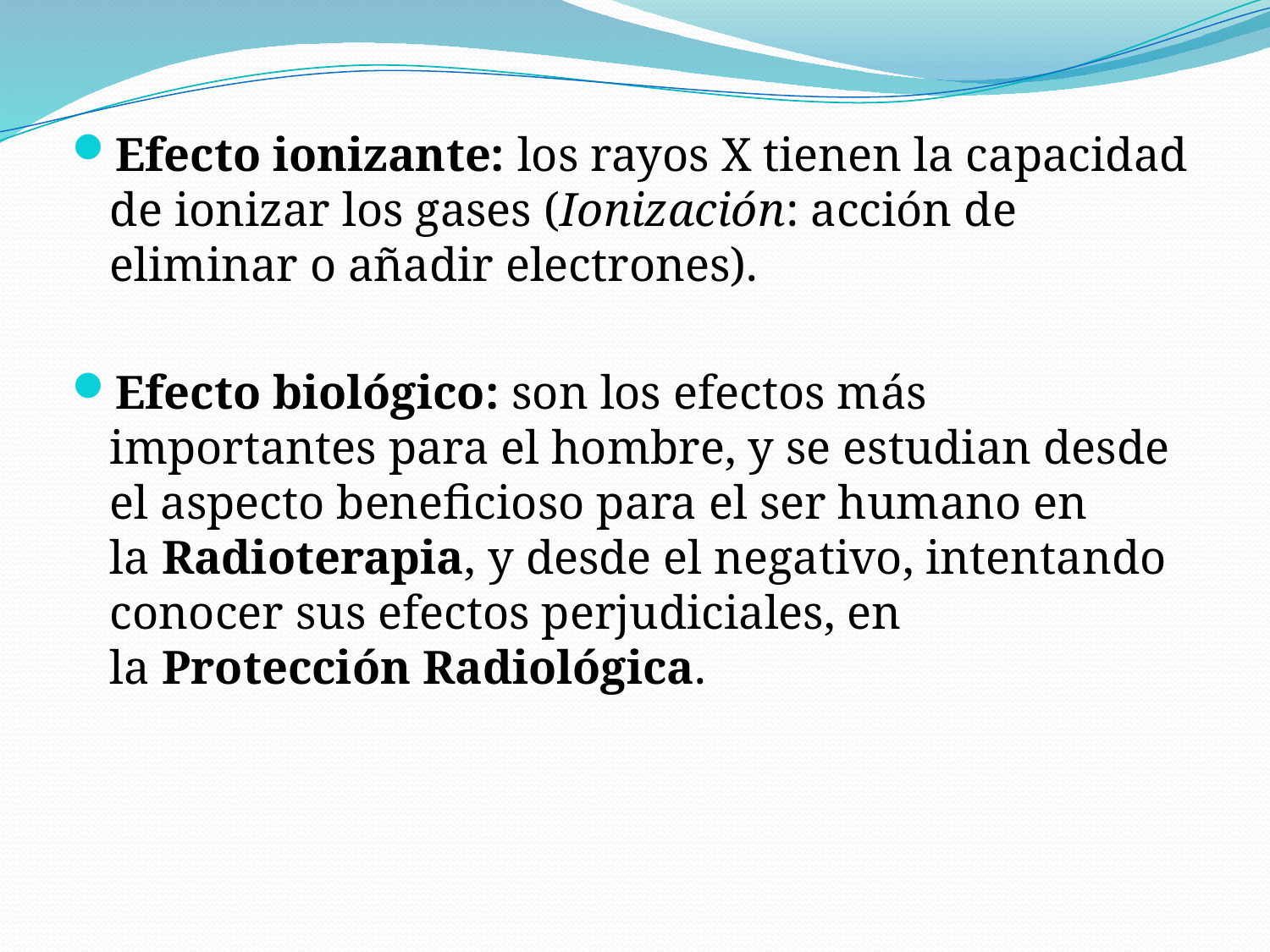

Efecto ionizante: los rayos X tienen la capacidad de ionizar los gases (Ionización: acción de eliminar o añadir electrones).

Efecto biológico: son los efectos más importantes para el hombre, y se estudian desde el aspecto beneficioso para el ser humano en la Radioterapia, y desde el negativo, intentando conocer sus efectos perjudiciales, en la Protección Radiológica.